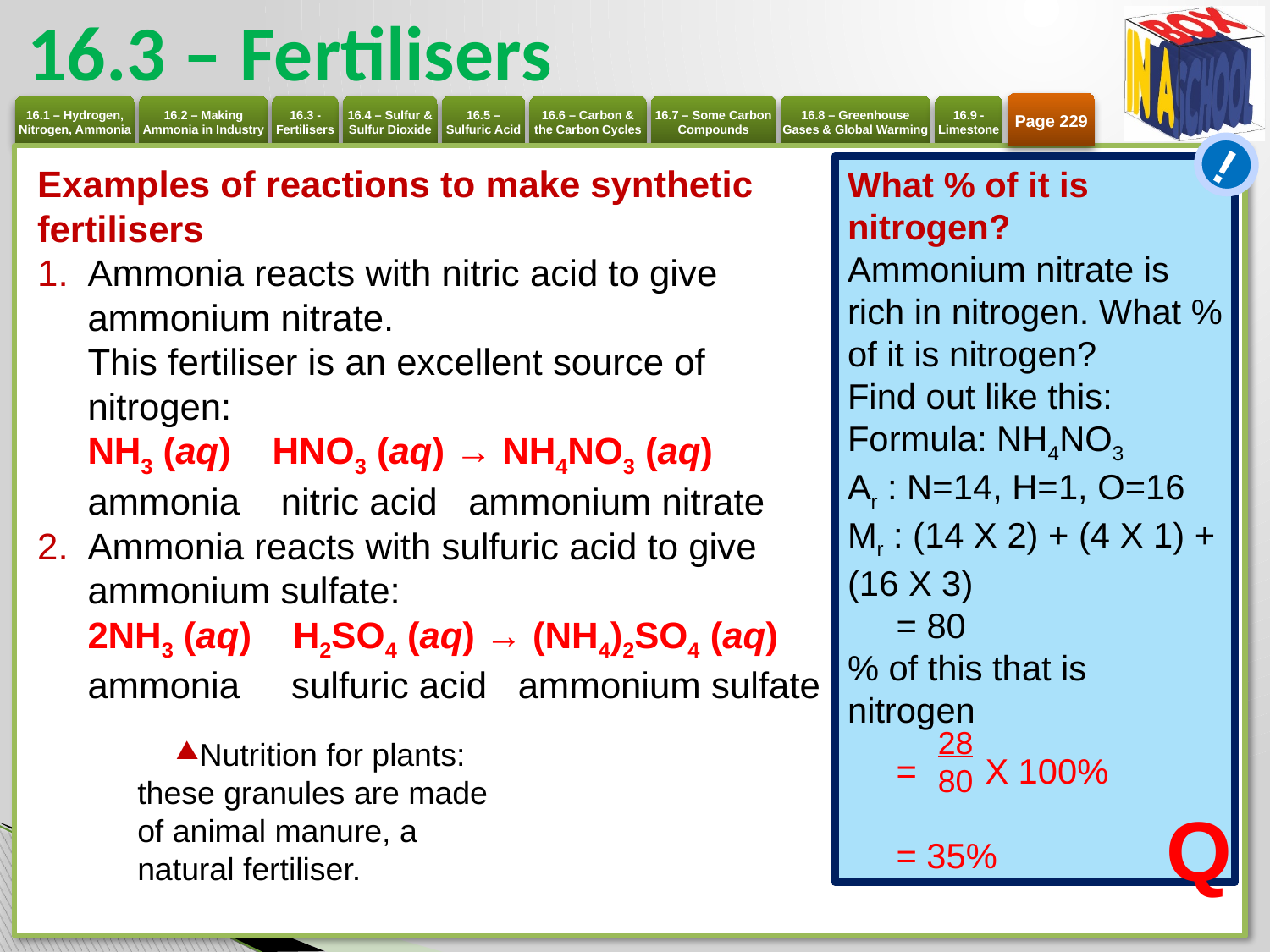

# 16.3 – Fertilisers
Page 229
!
Examples of reactions to make synthetic fertilisers
Ammonia reacts with nitric acid to give ammonium nitrate.
This fertiliser is an excellent source of nitrogen:
NH3 (aq)    HNO3 (aq) → NH4NO3 (aq)
ammonia    nitric acid   ammonium nitrate
Ammonia reacts with sulfuric acid to give ammonium sulfate:
2NH3 (aq)    H2SO4 (aq) → (NH4)2SO4 (aq)
ammonia     sulfuric acid   ammonium sulfate
What % of it is nitrogen?
Ammonium nitrate is rich in nitrogen. What % of it is nitrogen?
Find out like this:
Formula: NH4NO3
Ar : N=14, H=1, O=16
Mr : (14 X 2) + (4 X 1) + (16 X 3)
     = 80
% of this that is nitrogen

     =       X 100%

     = 35%
28
80
Nutrition for plants: these granules are made of animal manure, a natural fertiliser.
Q